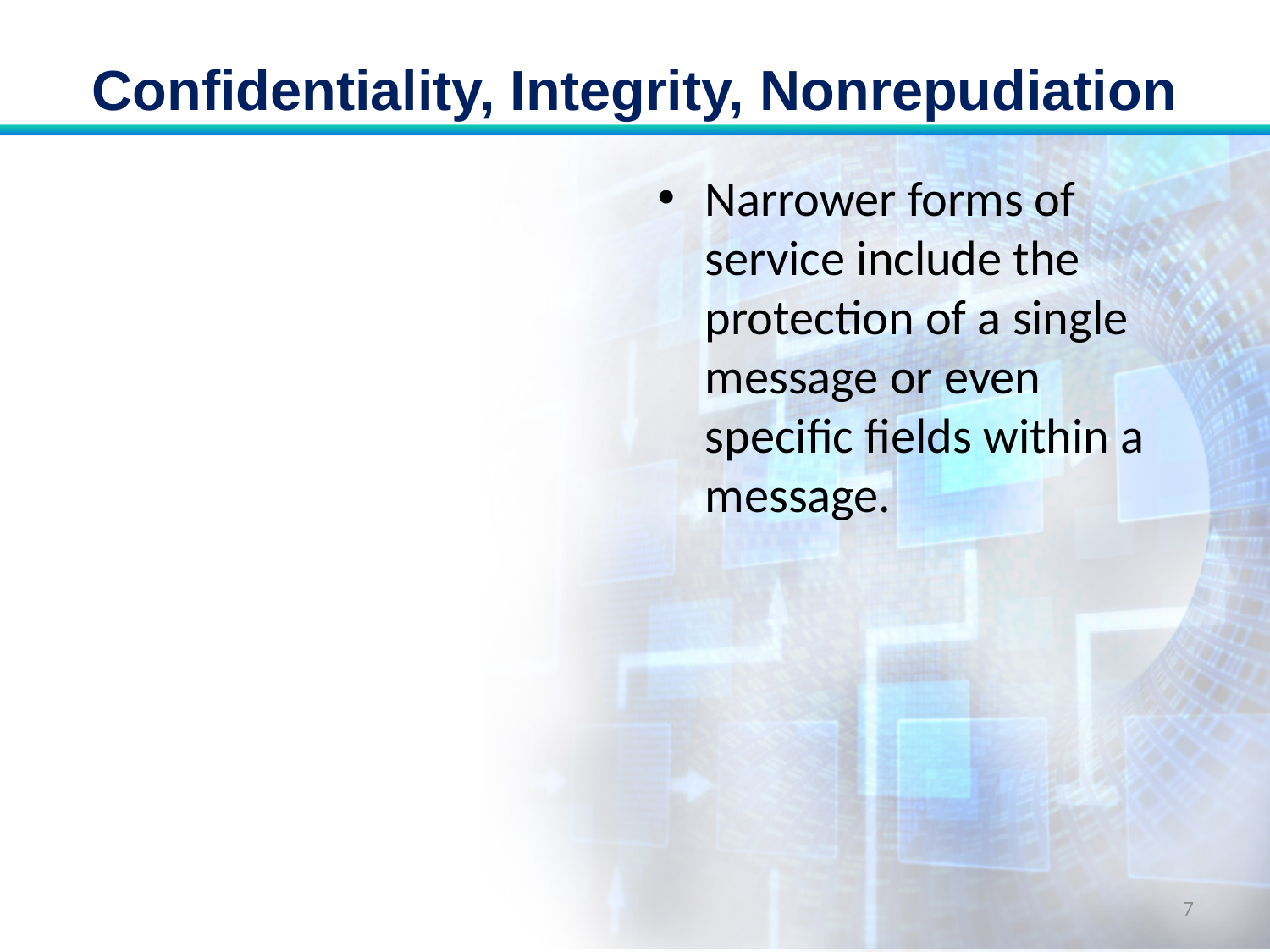

# Confidentiality, Integrity, Nonrepudiation
Narrower forms of service include the protection of a single message or even specific fields within a message.
7